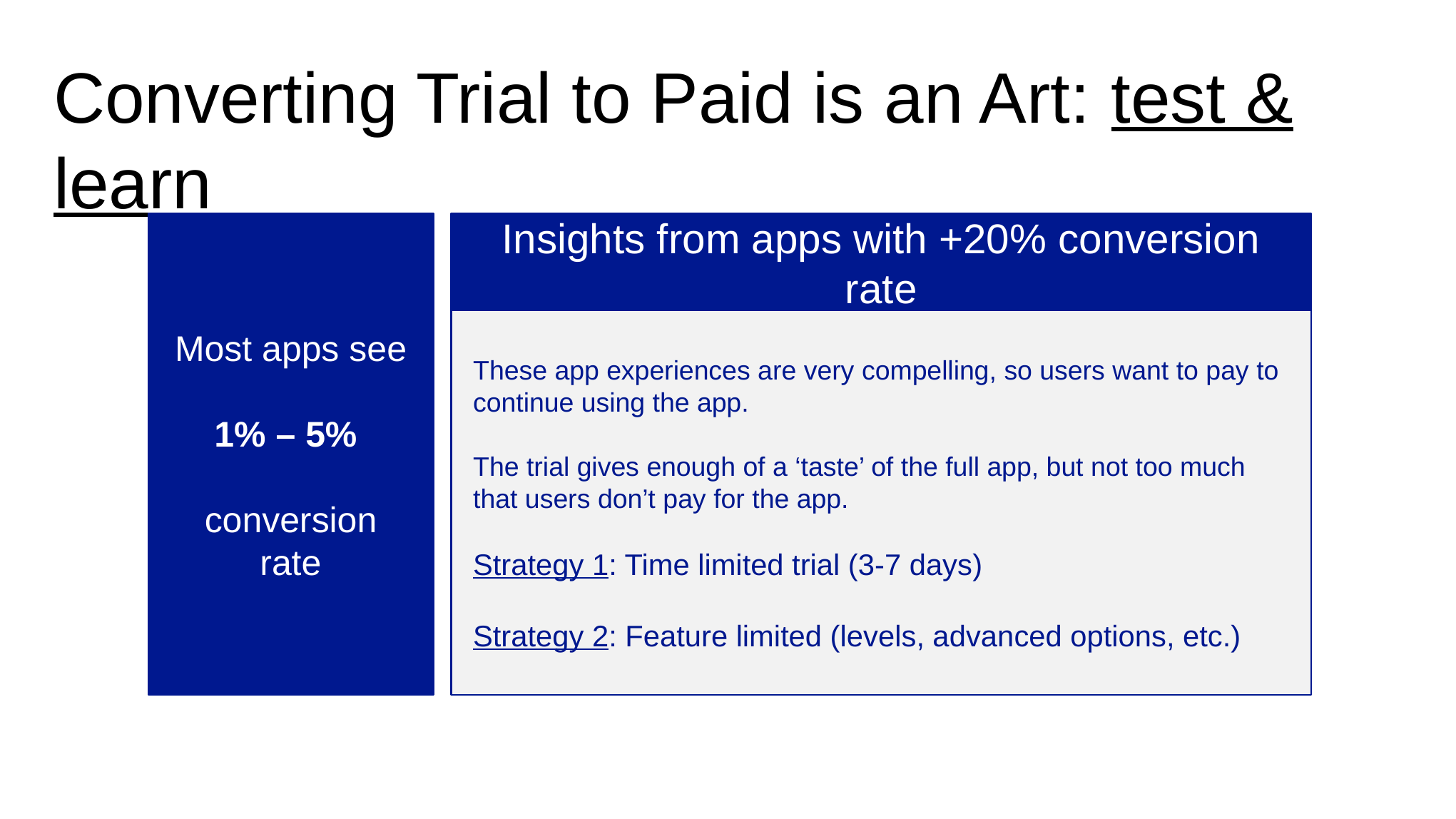

# Converting Trial to Paid is an Art: test & learn
Insights from apps with +20% conversion rate
Most apps see

1% – 5%

conversion rate
These app experiences are very compelling, so users want to pay to continue using the app.

The trial gives enough of a ‘taste’ of the full app, but not too much that users don’t pay for the app.

Strategy 1: Time limited trial (3-7 days)

Strategy 2: Feature limited (levels, advanced options, etc.)